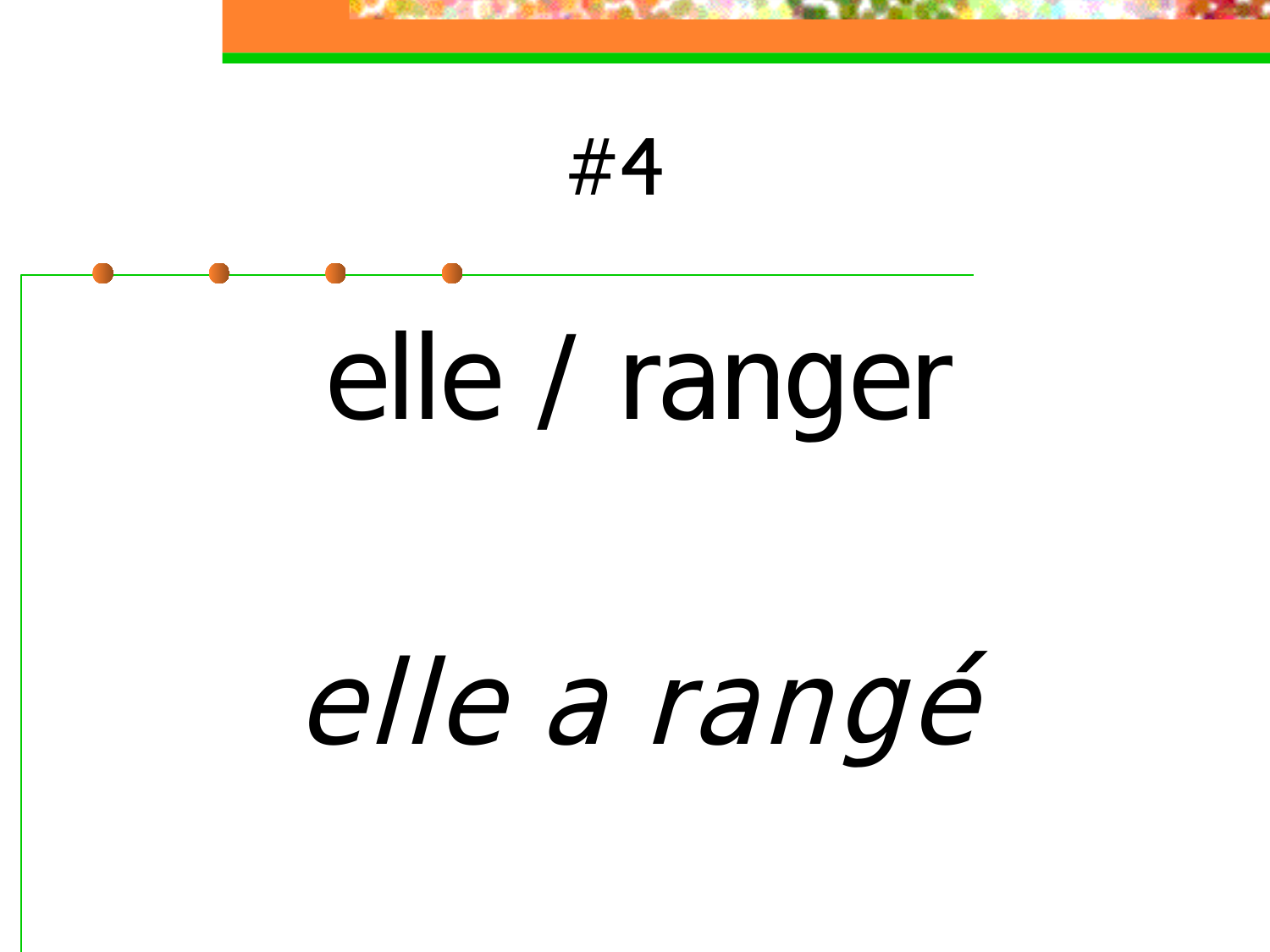

# #4
elle / ranger

elle a rangé